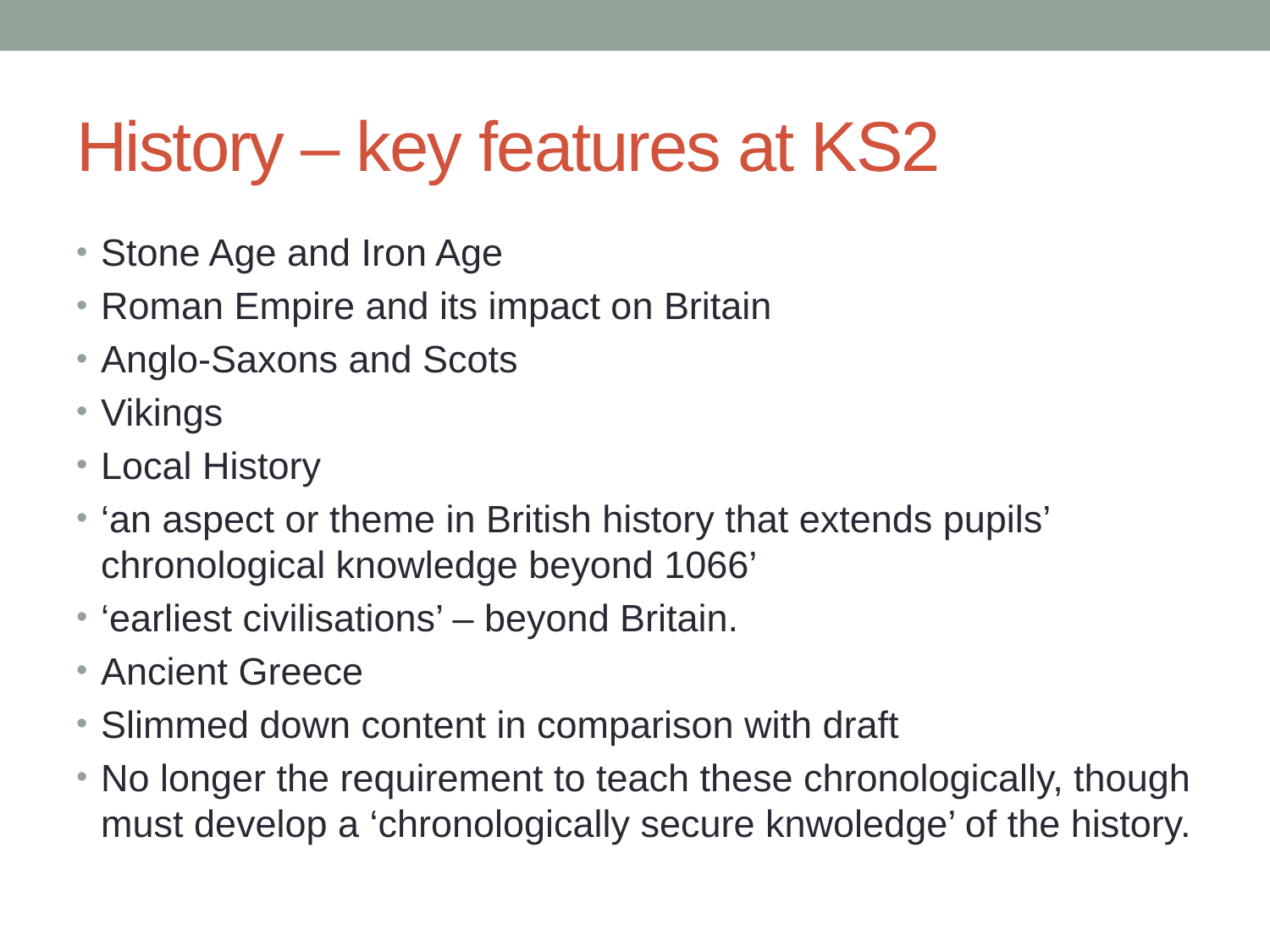

# History – key features at KS2
Stone Age and Iron Age
Roman Empire and its impact on Britain
Anglo-Saxons and Scots
Vikings
Local History
‘an aspect or theme in British history that extends pupils’ chronological knowledge beyond 1066’
‘earliest civilisations’ – beyond Britain.
Ancient Greece
Slimmed down content in comparison with draft
No longer the requirement to teach these chronologically, though must develop a ‘chronologically secure knwoledge’ of the history.